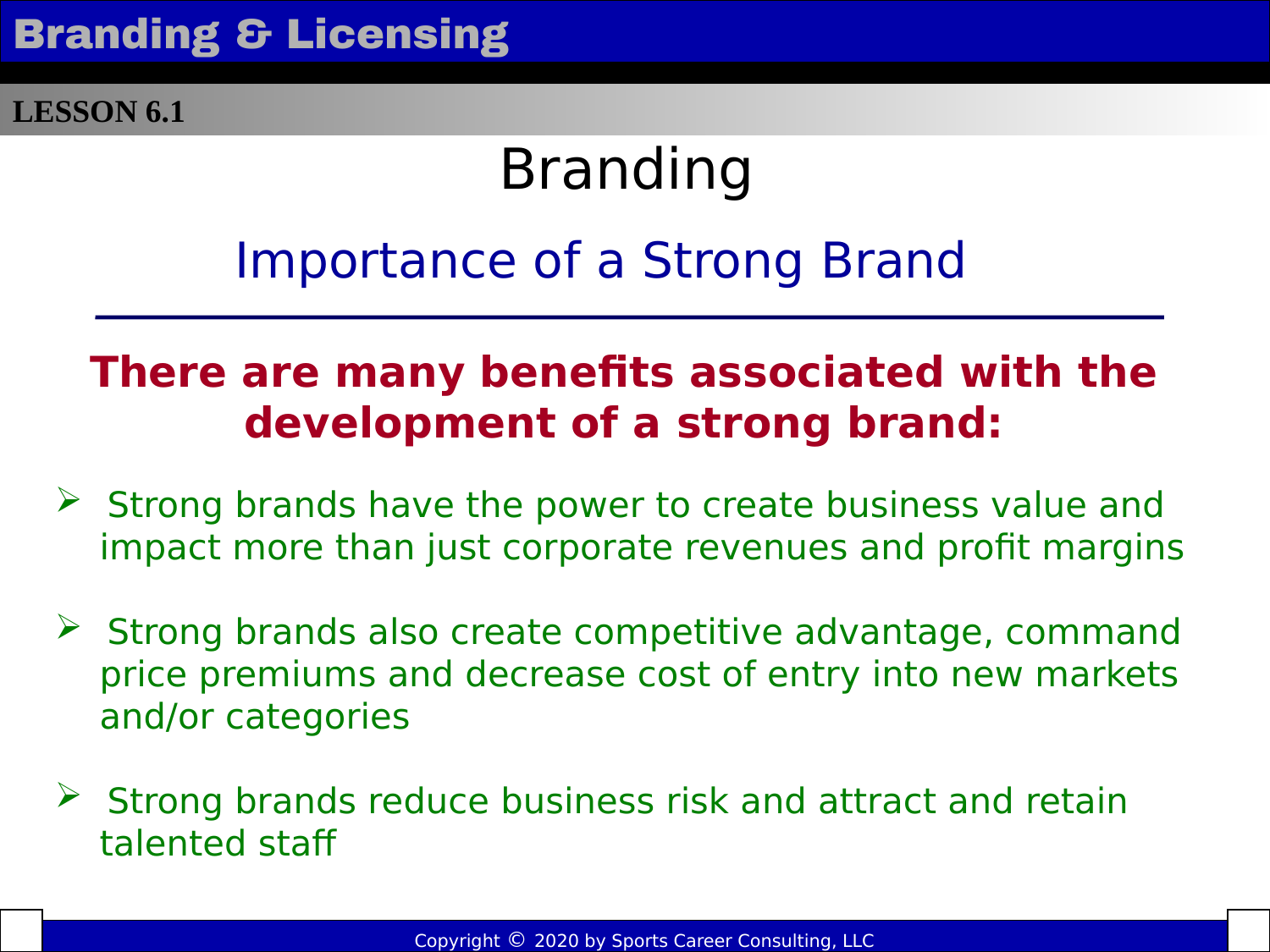

Branding & Licensing
LESSON 6.1
Branding
Importance of a Strong Brand

There are many benefits associated with the development of a strong brand:

  Strong brands have the power to create business value and
    impact more than just corporate revenues and profit margins

  Strong brands also create competitive advantage, command
    price premiums and decrease cost of entry into new markets
    and/or categories

  Strong brands reduce business risk and attract and retain
    talented staff
Copyright © 2020 by Sports Career Consulting, LLC